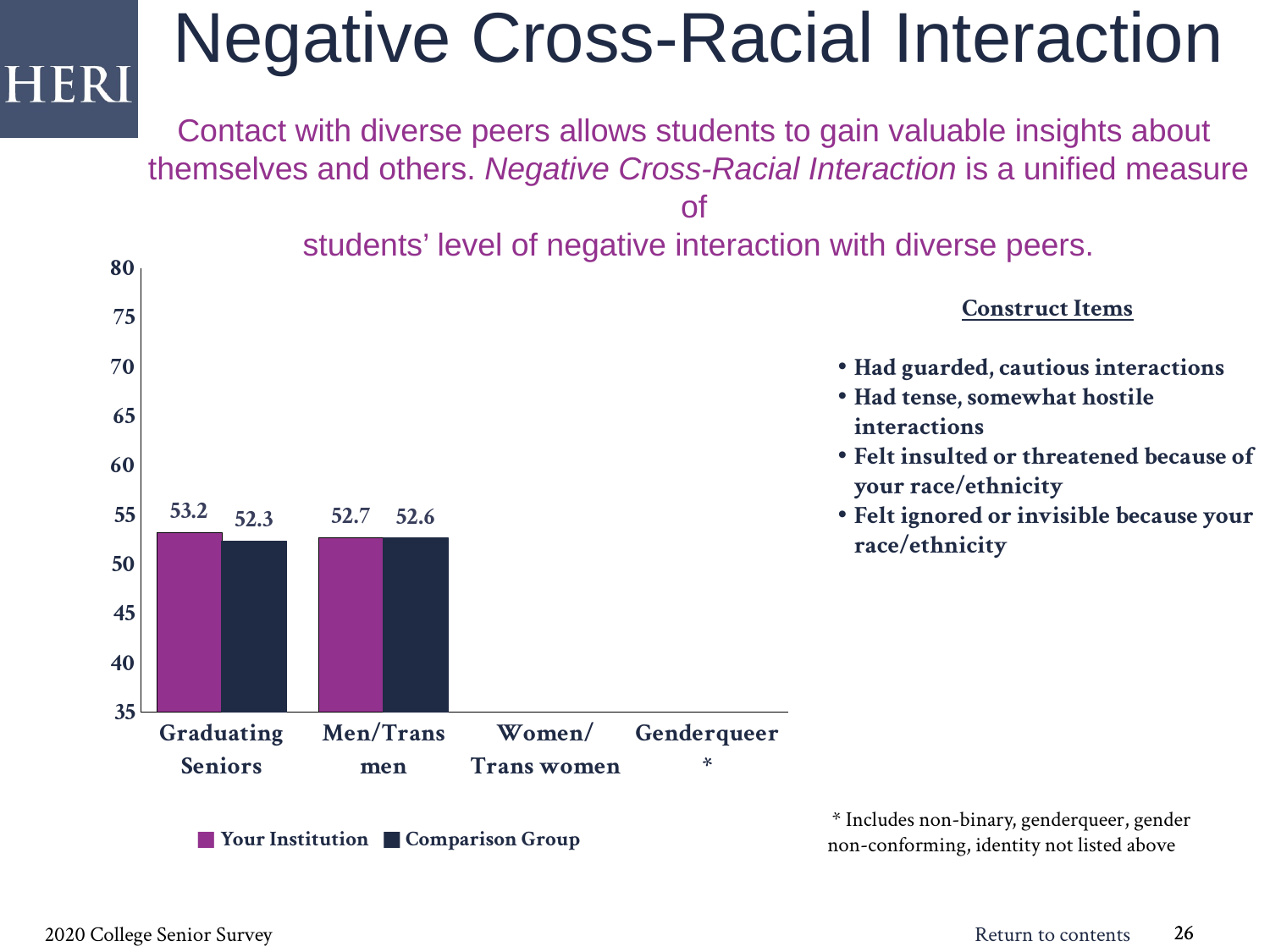

Negative Cross-Racial Interaction
Contact with diverse peers allows students to gain valuable insights about
themselves and others. Negative Cross-Racial Interaction is a unified measure of
students’ level of negative interaction with diverse peers.

### Chart

| Category | Institution | Comparison |
|---|---|---|
| Graduating Seniors | 53.18 | 52.34 |
| Men/Trans men | 52.72 | 52.62 |
| Women/Trans women | 0.0 | 0.0 |
| Genderqueer* | 0.0 | 0.0 |
Construct Items

Had guarded, cautious interactions
Had tense, somewhat hostile interactions
Felt insulted or threatened because of your race/ethnicity
Felt ignored or invisible because your race/ethnicity
 * Includes non-binary, genderqueer, gender non-conforming, identity not listed above
■ Your Institution   ■ Comparison Group
2020 College Senior Survey
26
26